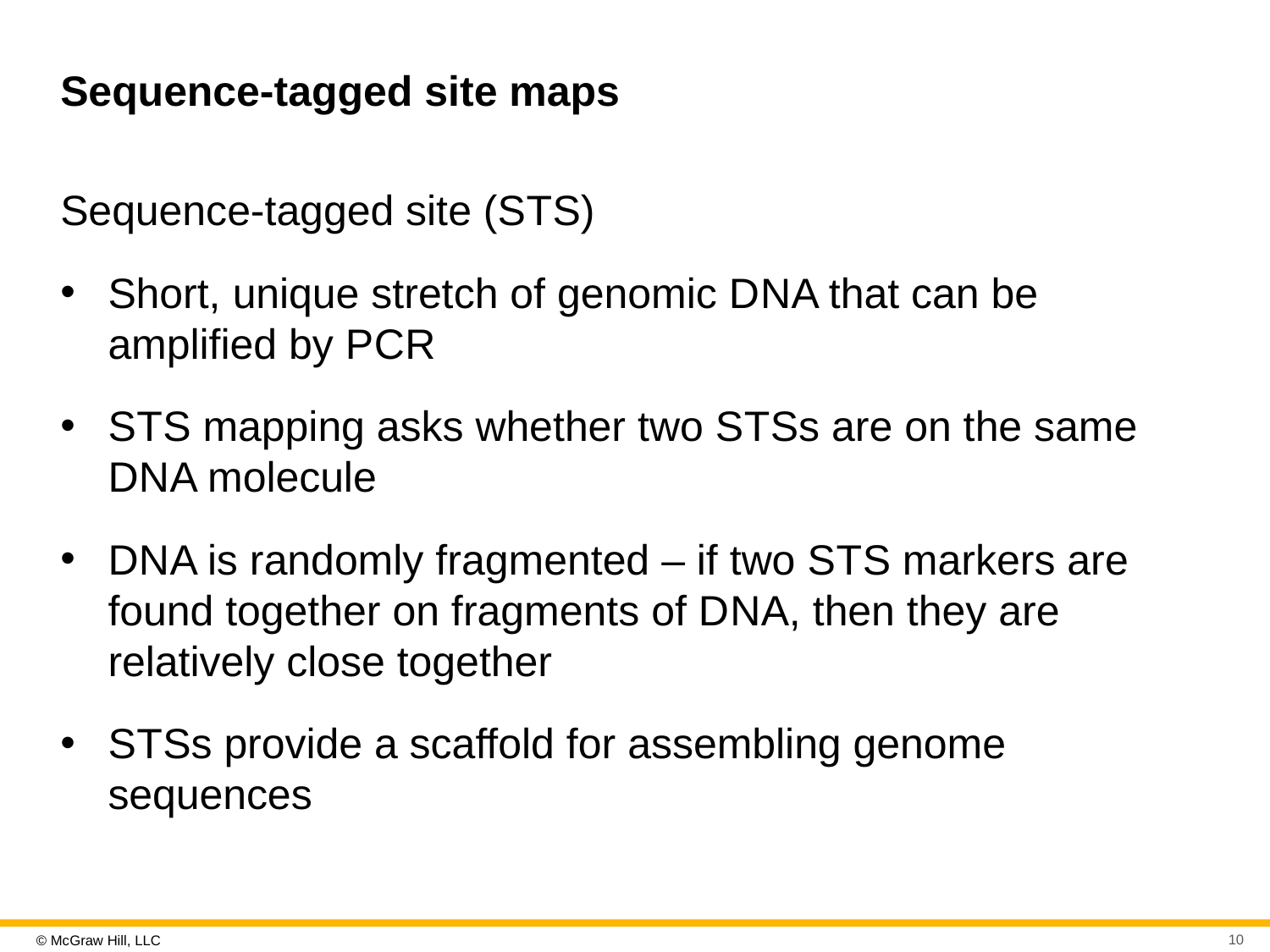

# Sequence-tagged site maps
Sequence-tagged site (S T S)
Short, unique stretch of genomic D N A that can be amplified by P C R
S T S mapping asks whether two S T Ss are on the same D N A molecule
D N A is randomly fragmented – if two S T S markers are found together on fragments of D N A, then they are relatively close together
S T Ss provide a scaffold for assembling genome sequences
10